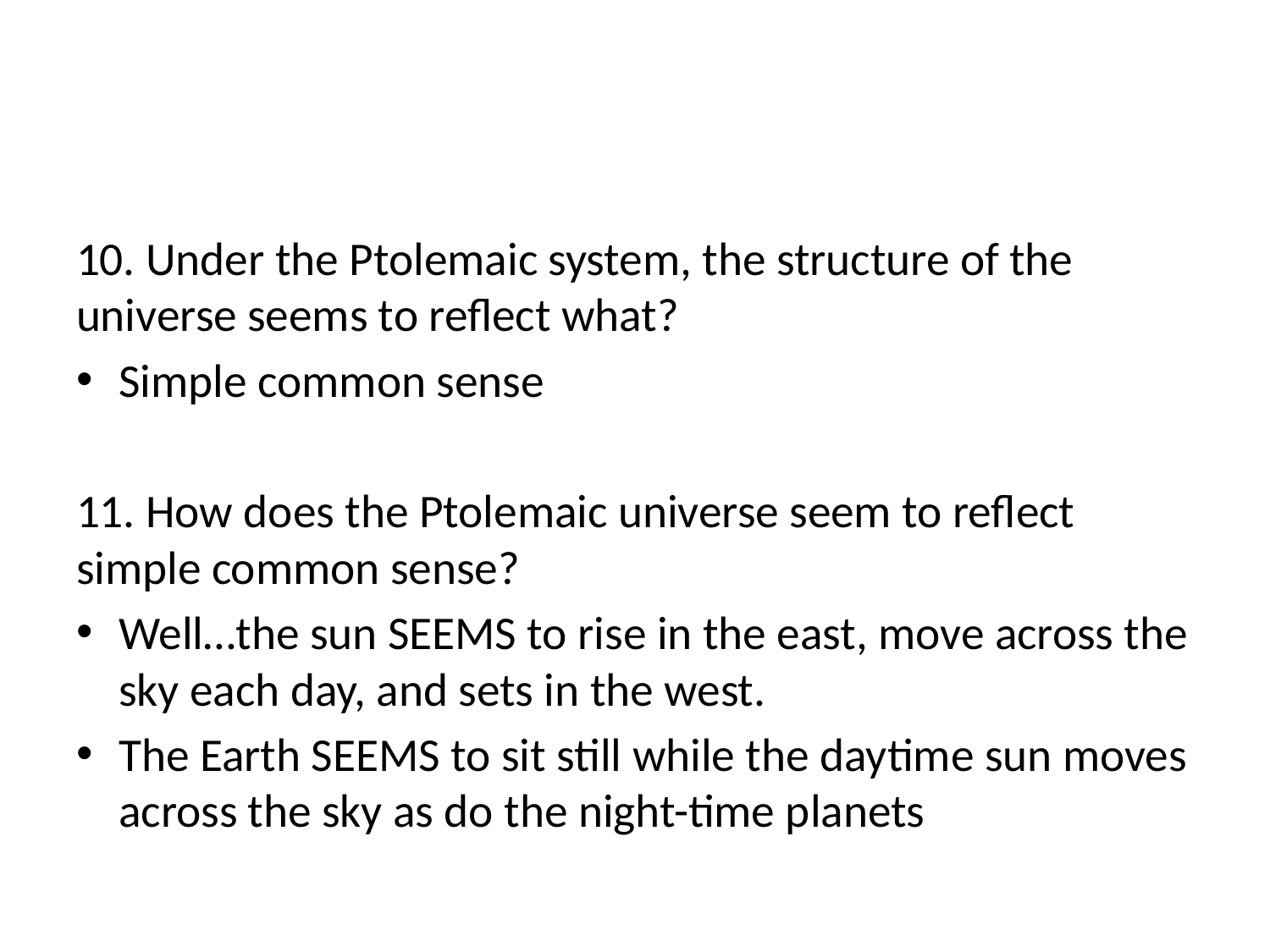

#
10. Under the Ptolemaic system, the structure of the universe seems to reflect what?
Simple common sense

11. How does the Ptolemaic universe seem to reflect simple common sense?
Well…the sun SEEMS to rise in the east, move across the sky each day, and sets in the west.
The Earth SEEMS to sit still while the daytime sun moves across the sky as do the night-time planets